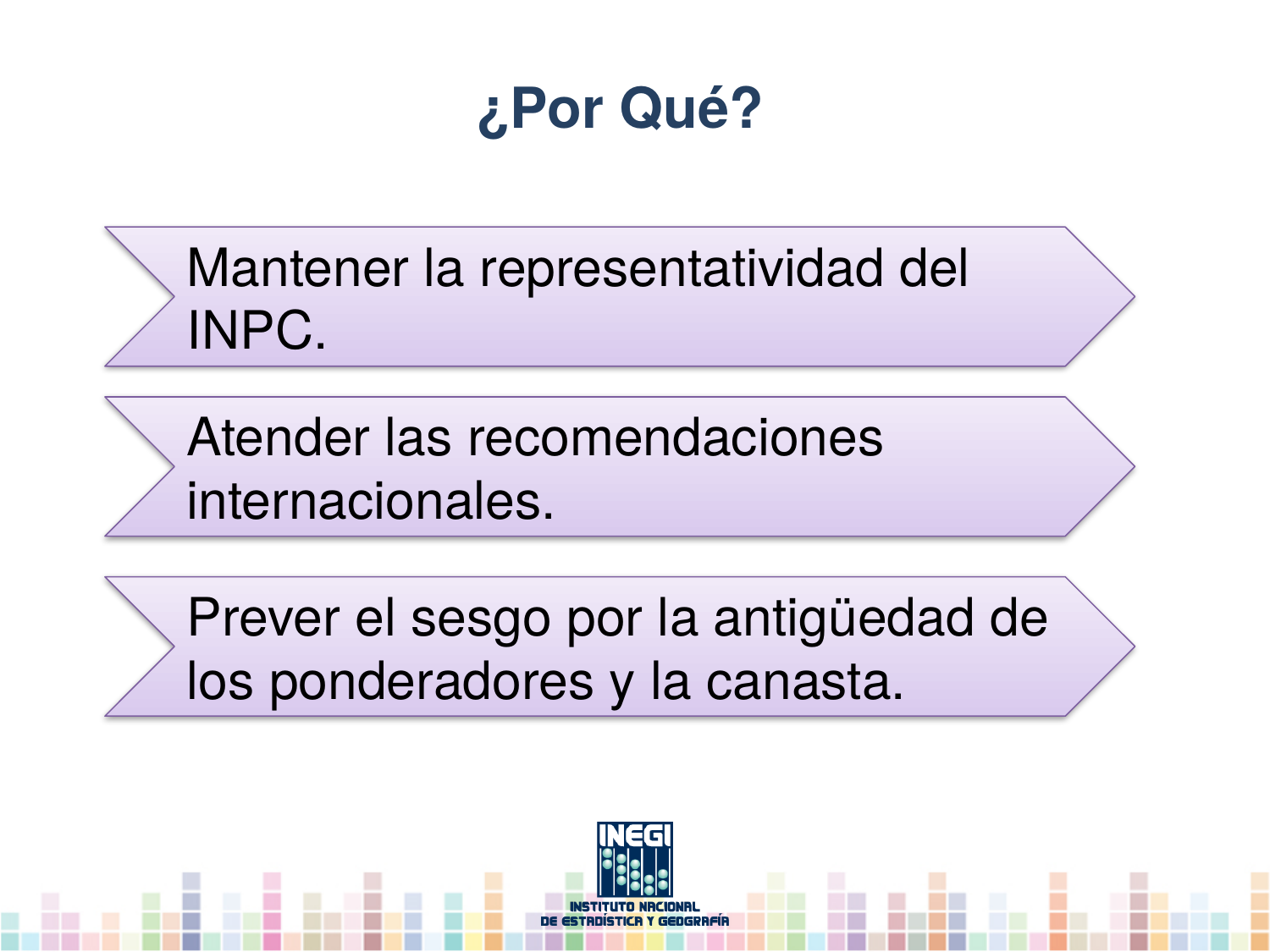

# ¿Por Qué?

Mantener la representatividad del INPC.
Atender las recomendaciones internacionales.
Prever el sesgo por la antigüedad de los ponderadores y la canasta.